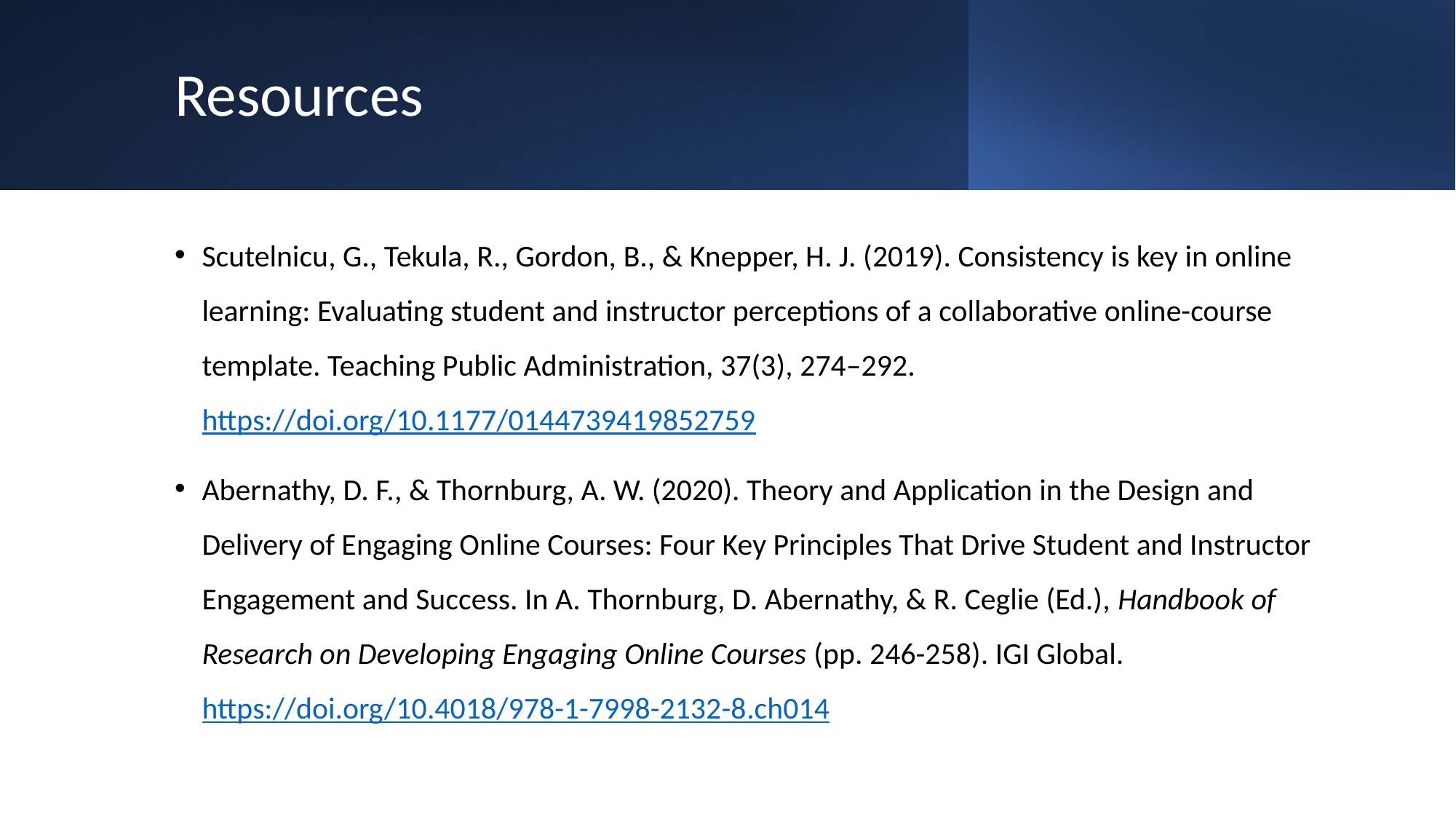

# Resources
Scutelnicu, G., Tekula, R., Gordon, B., & Knepper, H. J. (2019). Consistency is key in online learning: Evaluating student and instructor perceptions of a collaborative online-course template. Teaching Public Administration, 37(3), 274–292. https://doi.org/10.1177/0144739419852759
Abernathy, D. F., & Thornburg, A. W. (2020). Theory and Application in the Design and Delivery of Engaging Online Courses: Four Key Principles That Drive Student and Instructor Engagement and Success. In A. Thornburg, D. Abernathy, & R. Ceglie (Ed.), Handbook of Research on Developing Engaging Online Courses (pp. 246-258). IGI Global. https://doi.org/10.4018/978-1-7998-2132-8.ch014